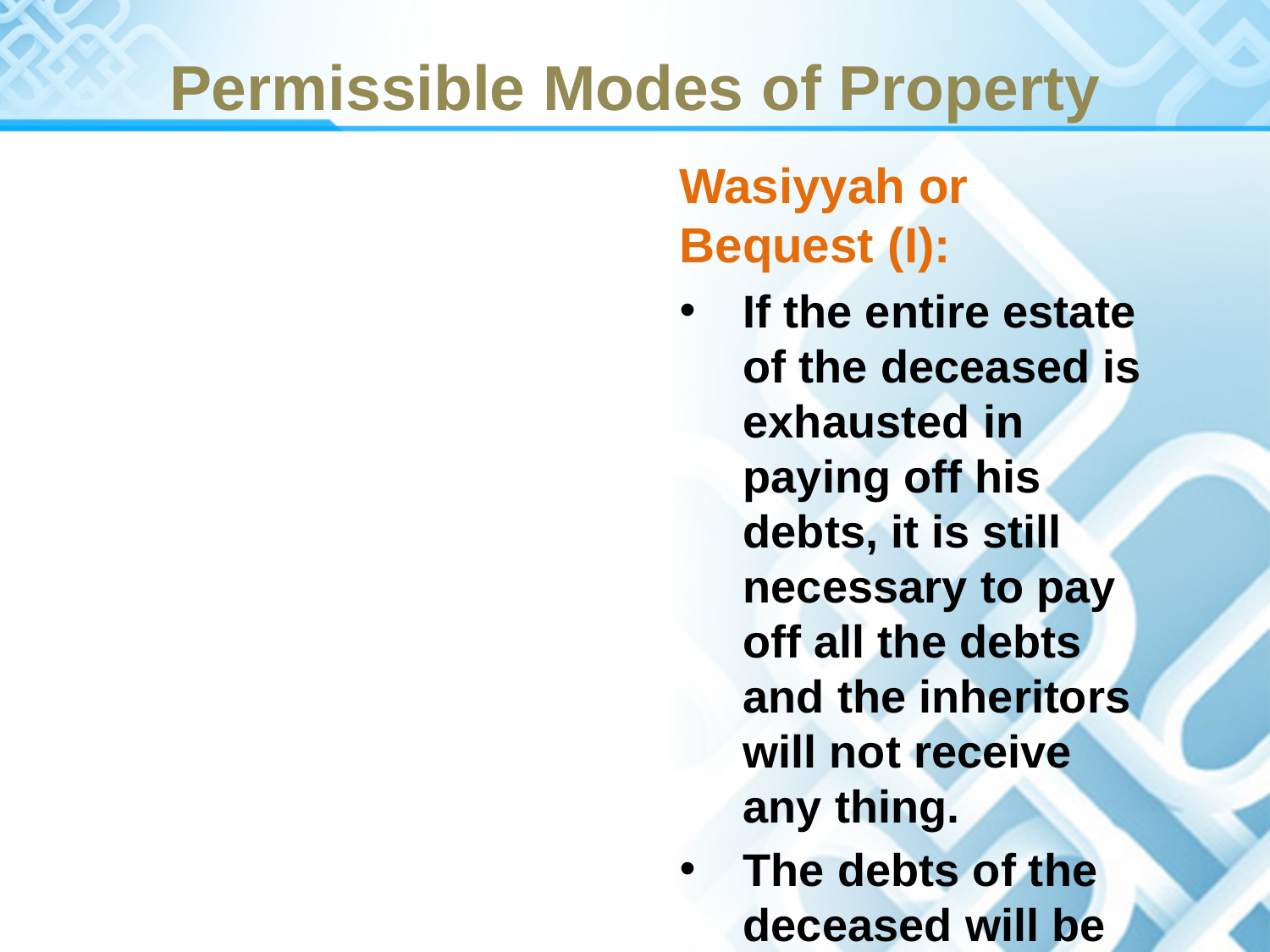

Permissible Modes of Property
Wasiyyah or Bequest (I):
If the entire estate of the deceased is exhausted in paying off his debts, it is still necessary to pay off all the debts and the inheritors will not receive any thing.
The debts of the deceased will be paid off first from the estate